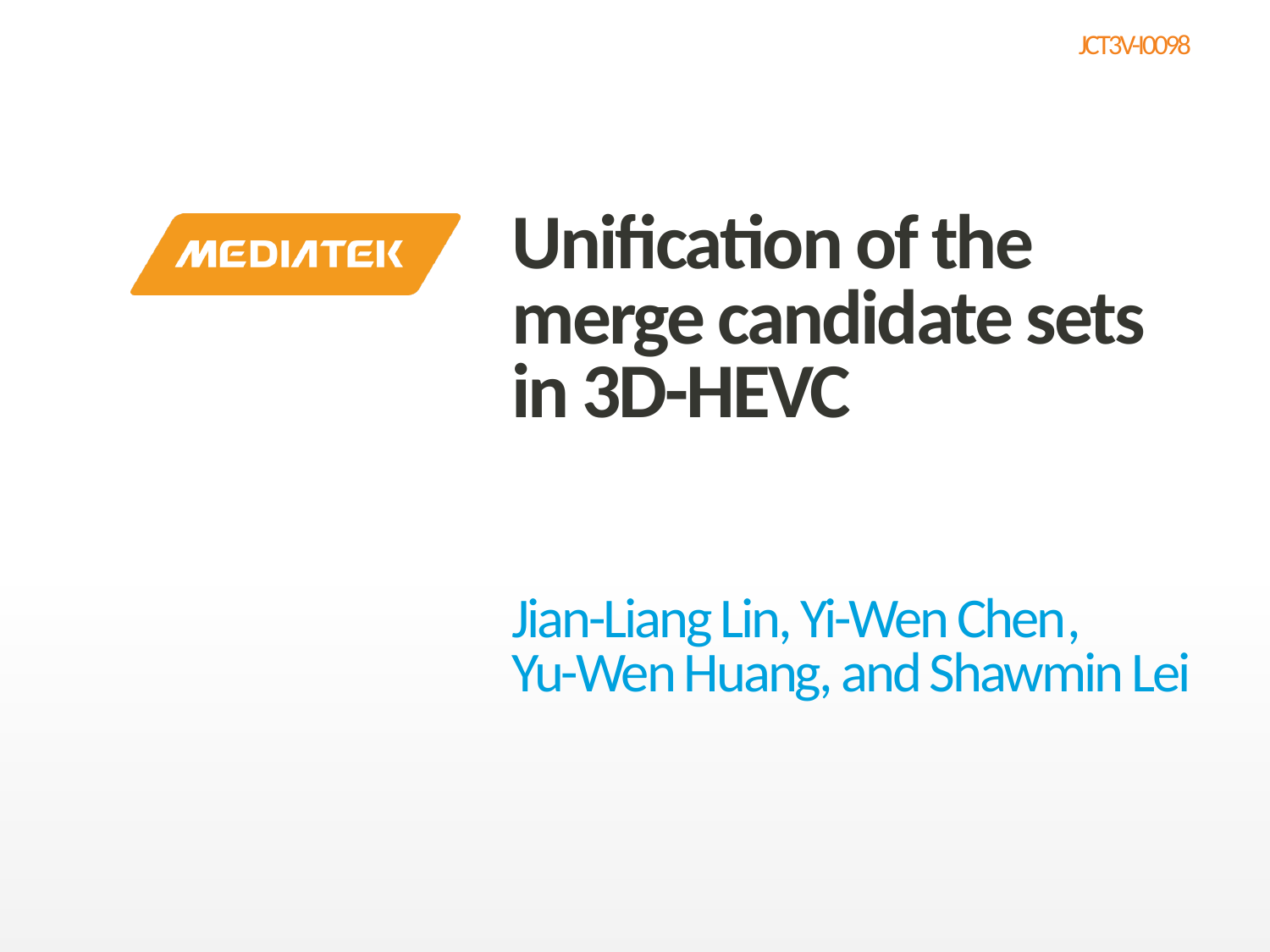

# Unification of the merge candidate sets in 3D-HEVC
Jian-Liang Lin, Yi-Wen Chen,
Yu-Wen Huang, and Shawmin Lei